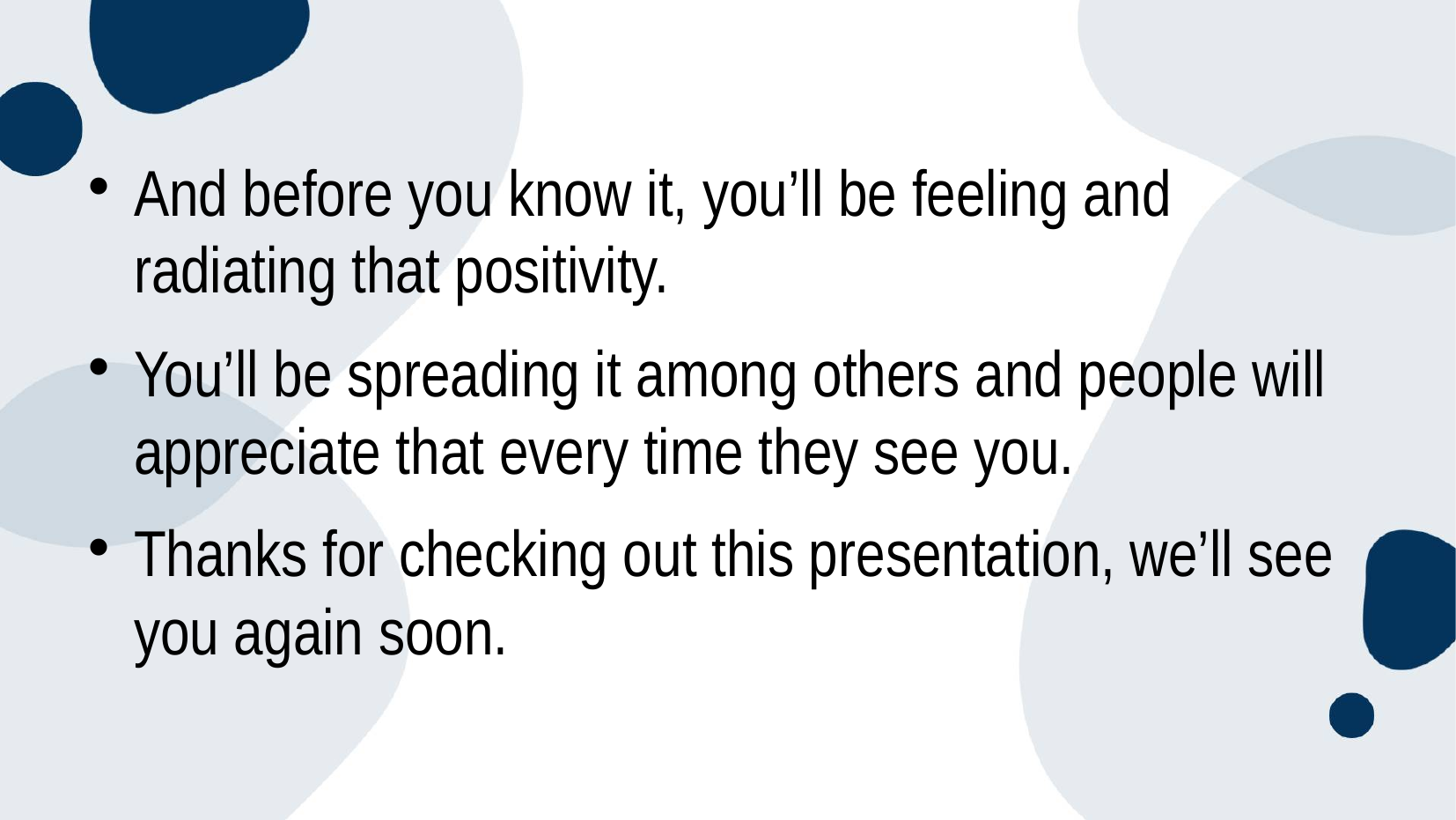

#
And before you know it, you’ll be feeling and radiating that positivity.
You’ll be spreading it among others and people will appreciate that every time they see you.
Thanks for checking out this presentation, we’ll see you again soon.